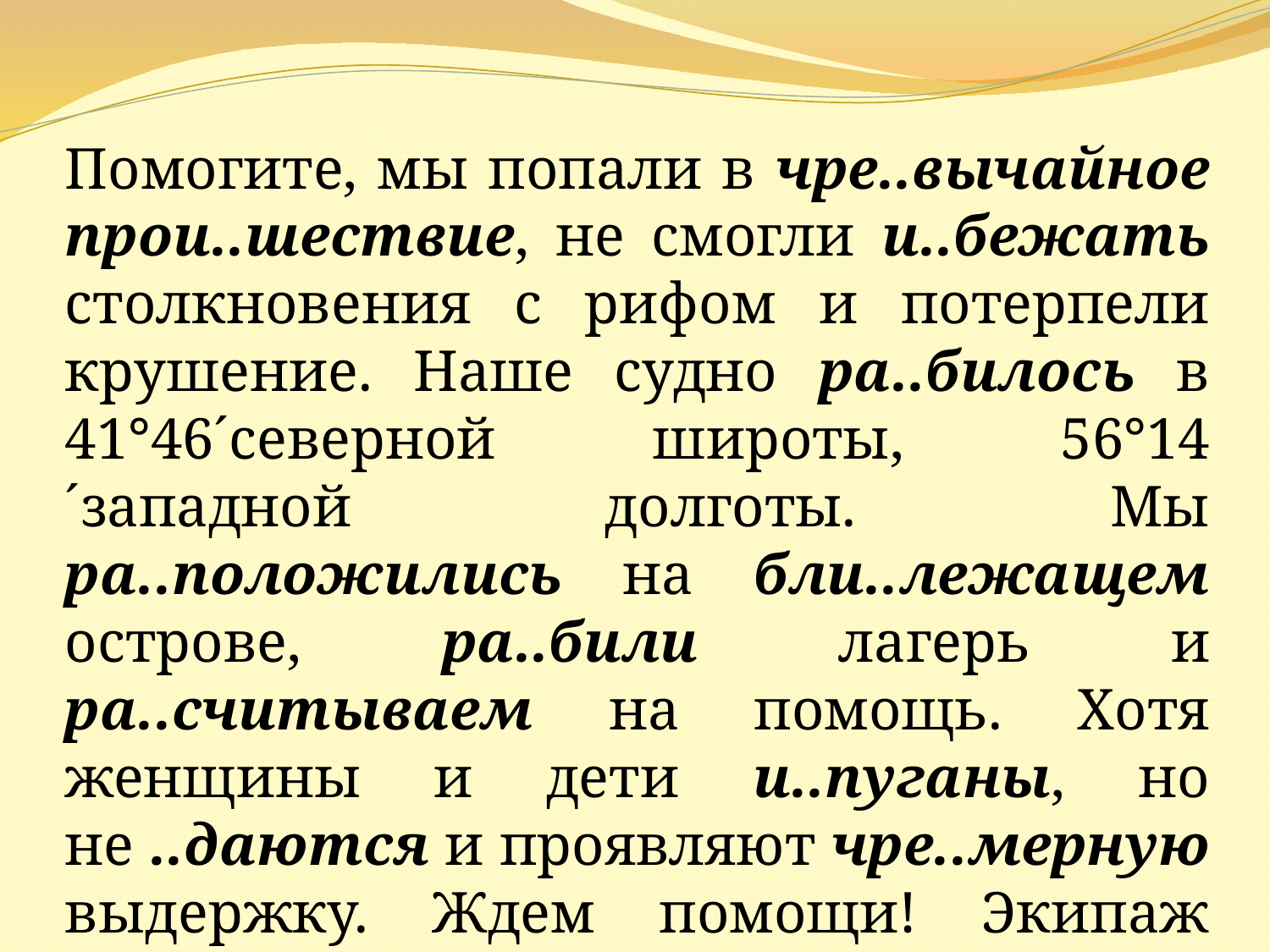

Помогите, мы попали в чре..вычайное прои..шествие, не смогли и..бежать столкновения с рифом и потерпели крушение. Наше судно ра..билось в 41°46´северной широты, 56°14´западной долготы. Мы ра..положились на бли..лежащем острове, ра..били лагерь и ра..считываем на помощь. Хотя женщины и дети и..пуганы, но не ..даются и проявляют чре..мерную выдержку. Ждем помощи! Экипаж судна  «Грамотей».